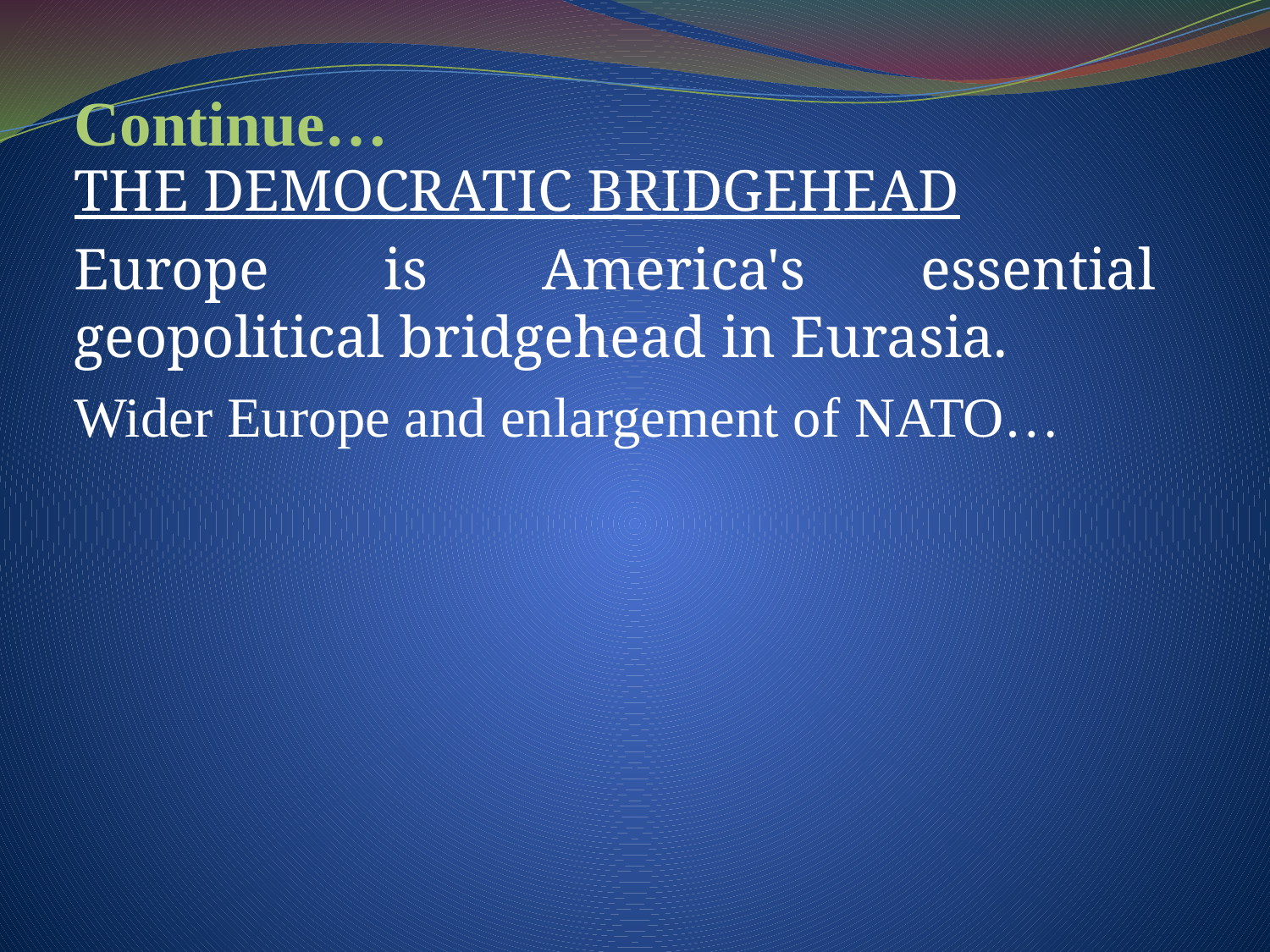

# Continue…
THE DEMOCRATIC BRIDGEHEAD
Europe is America's essential geopolitical bridgehead in Eurasia.
Wider Europe and enlargement of NATO…